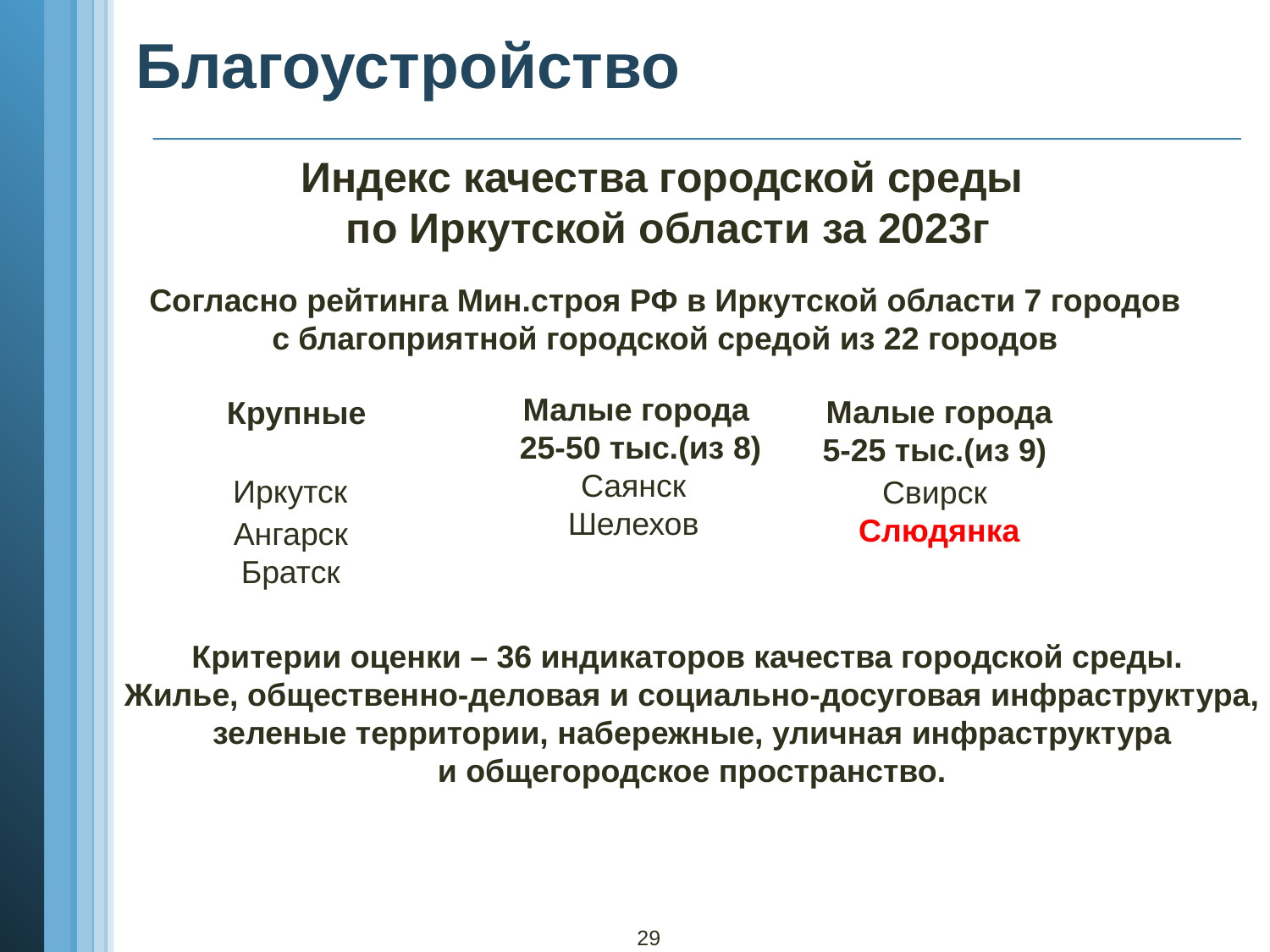

Благоустройство
Индекс качества городской среды
 по Иркутской области за 2023г
Согласно рейтинга Мин.строя РФ в Иркутской области 7 городов
с благоприятной городской средой из 22 городов
Малые города
25-50 тыс.(из 8)
Малые города
5-25 тыс.(из 9)

Крупные
Саянск
Шелехов
Иркутск
Свирск
Слюдянка
Ангарск
Братск
Критерии оценки – 36 индикаторов качества городской среды.
 Жилье, общественно-деловая и социально-досуговая инфраструктура,
 зеленые территории, набережные, уличная инфраструктура
 и общегородское пространство.

29